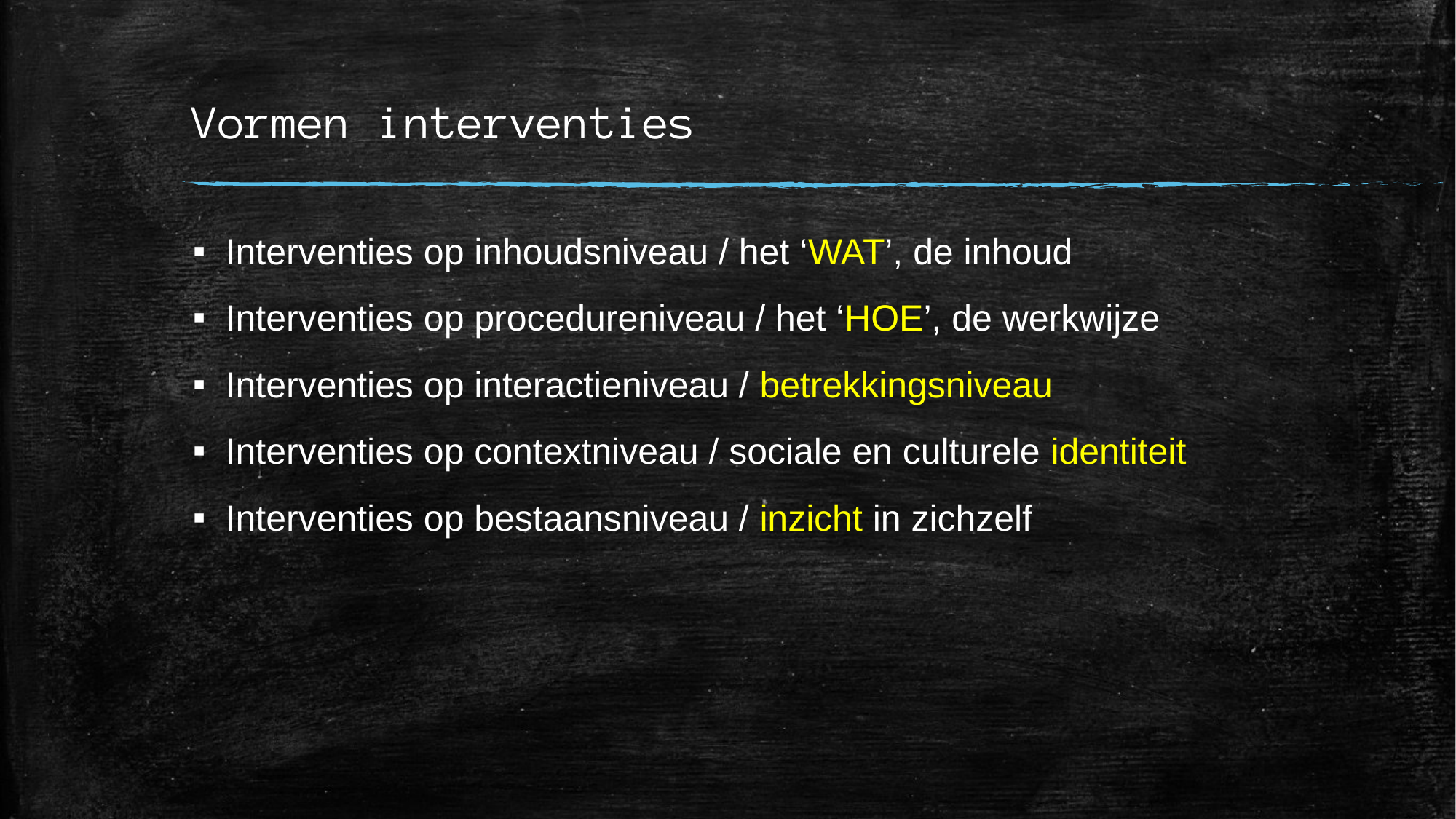

# Vormen interventies
Interventies op inhoudsniveau / het ‘WAT’, de inhoud
Interventies op procedureniveau / het ‘HOE’, de werkwijze
Interventies op interactieniveau / betrekkingsniveau
Interventies op contextniveau / sociale en culturele identiteit
Interventies op bestaansniveau / inzicht in zichzelf